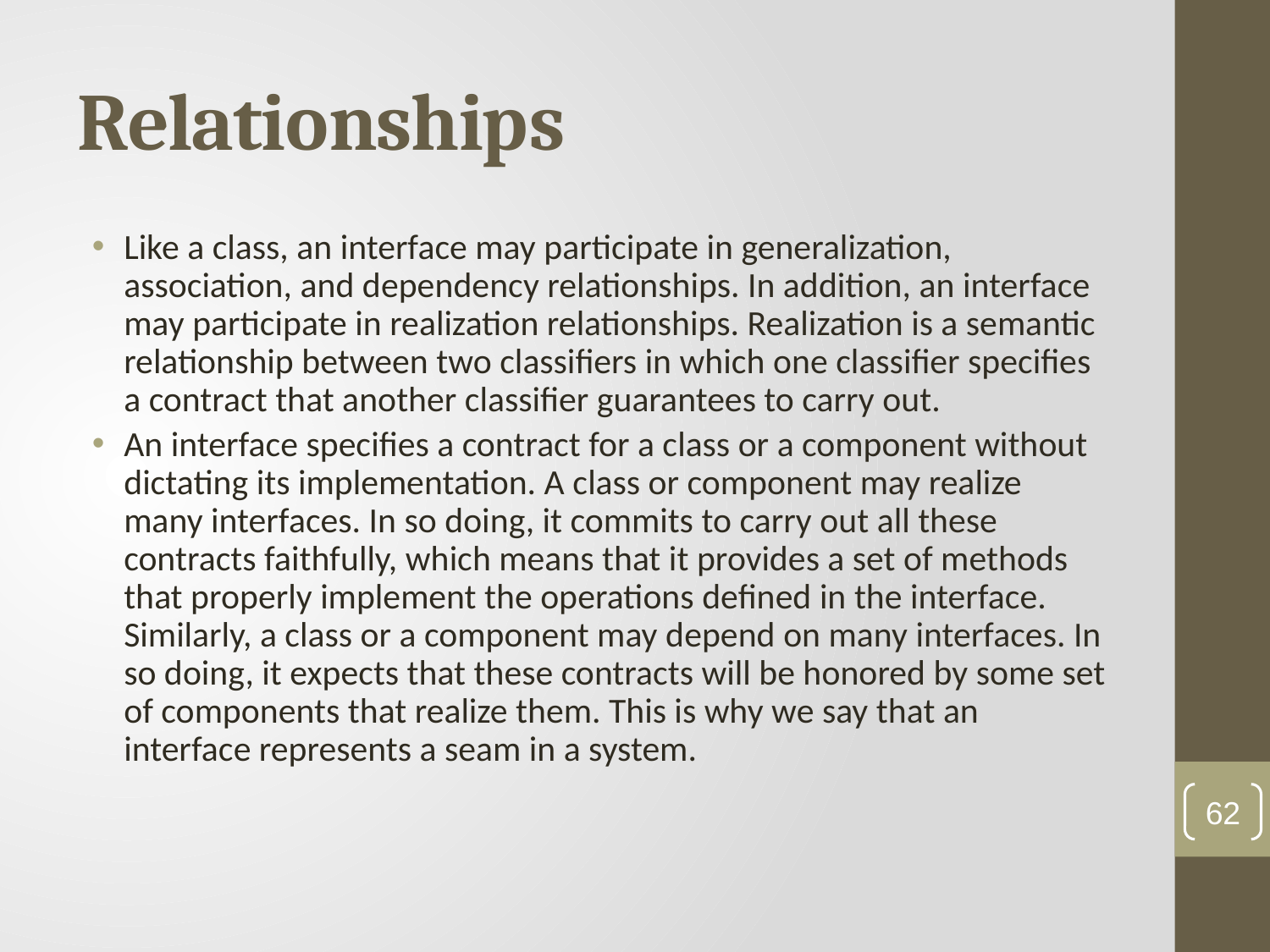

# Relationships
Like a class, an interface may participate in generalization, association, and dependency relationships. In addition, an interface may participate in realization relationships. Realization is a semantic relationship between two classifiers in which one classifier specifies a contract that another classifier guarantees to carry out.
An interface specifies a contract for a class or a component without dictating its implementation. A class or component may realize many interfaces. In so doing, it commits to carry out all these contracts faithfully, which means that it provides a set of methods that properly implement the operations defined in the interface. Similarly, a class or a component may depend on many interfaces. In so doing, it expects that these contracts will be honored by some set of components that realize them. This is why we say that an interface represents a seam in a system.
62